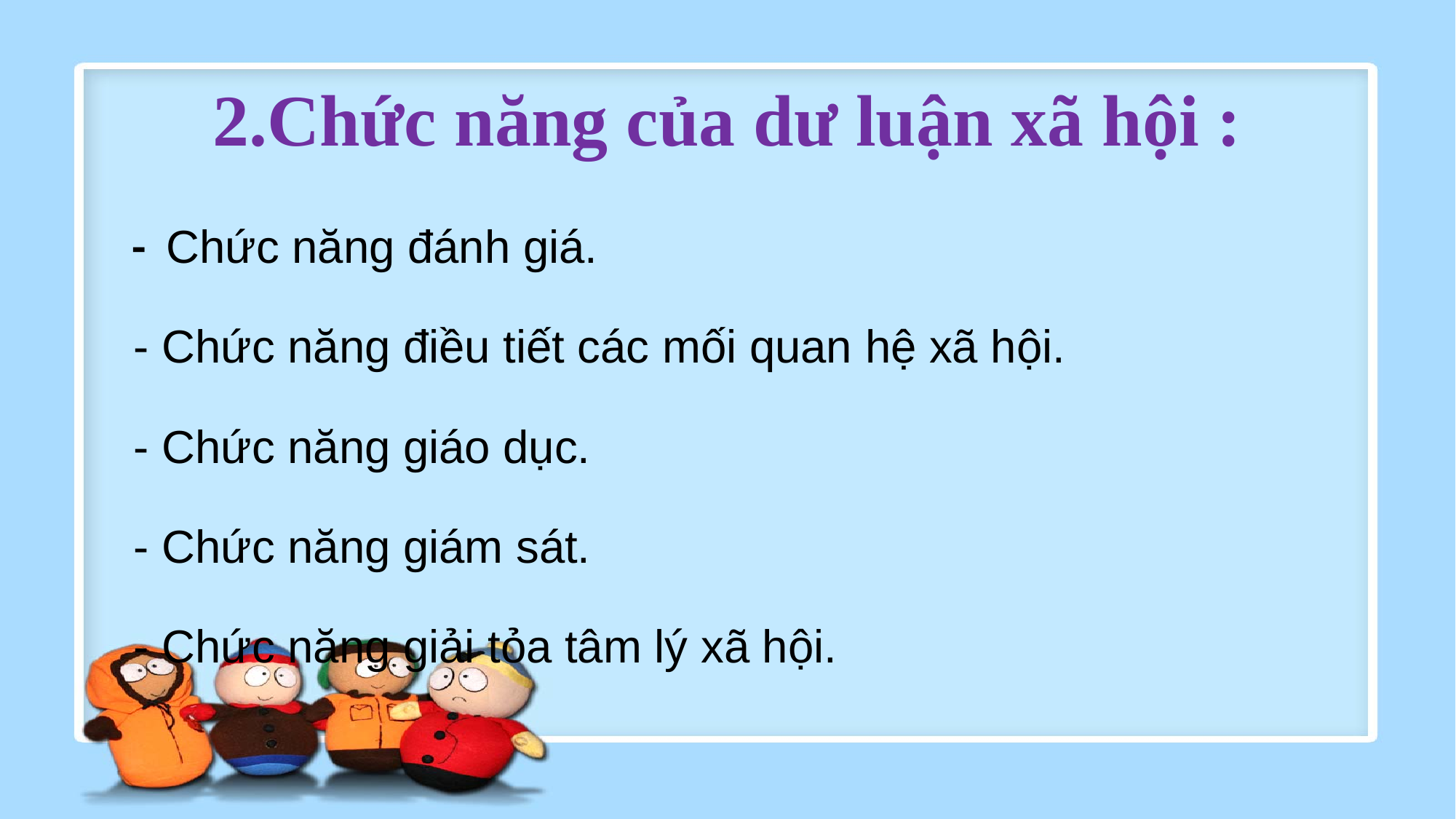

# 2.Chức năng của dư luận xã hội :
  -  Chức năng đánh giá. 
- Chức năng điều tiết các mối quan hệ xã hội. 
- Chức năng giáo dục. 
- Chức năng giám sát. 
- Chức năng giải tỏa tâm lý xã hội.